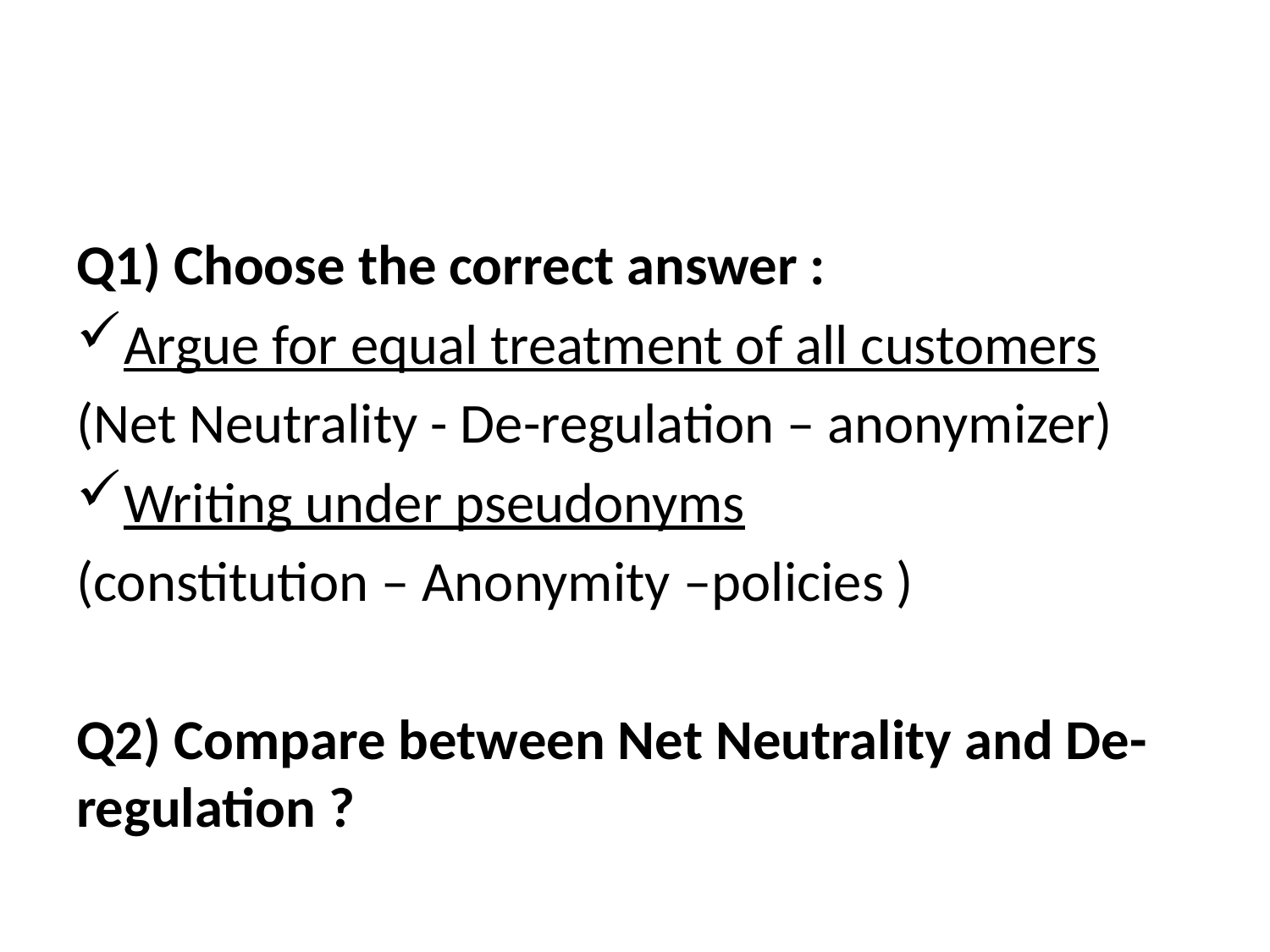

#
Q1) Choose the correct answer :
Argue for equal treatment of all customers
(Net Neutrality - De-regulation – anonymizer)
Writing under pseudonyms
(constitution – Anonymity –policies )

Q2) Compare between Net Neutrality and De-regulation ?